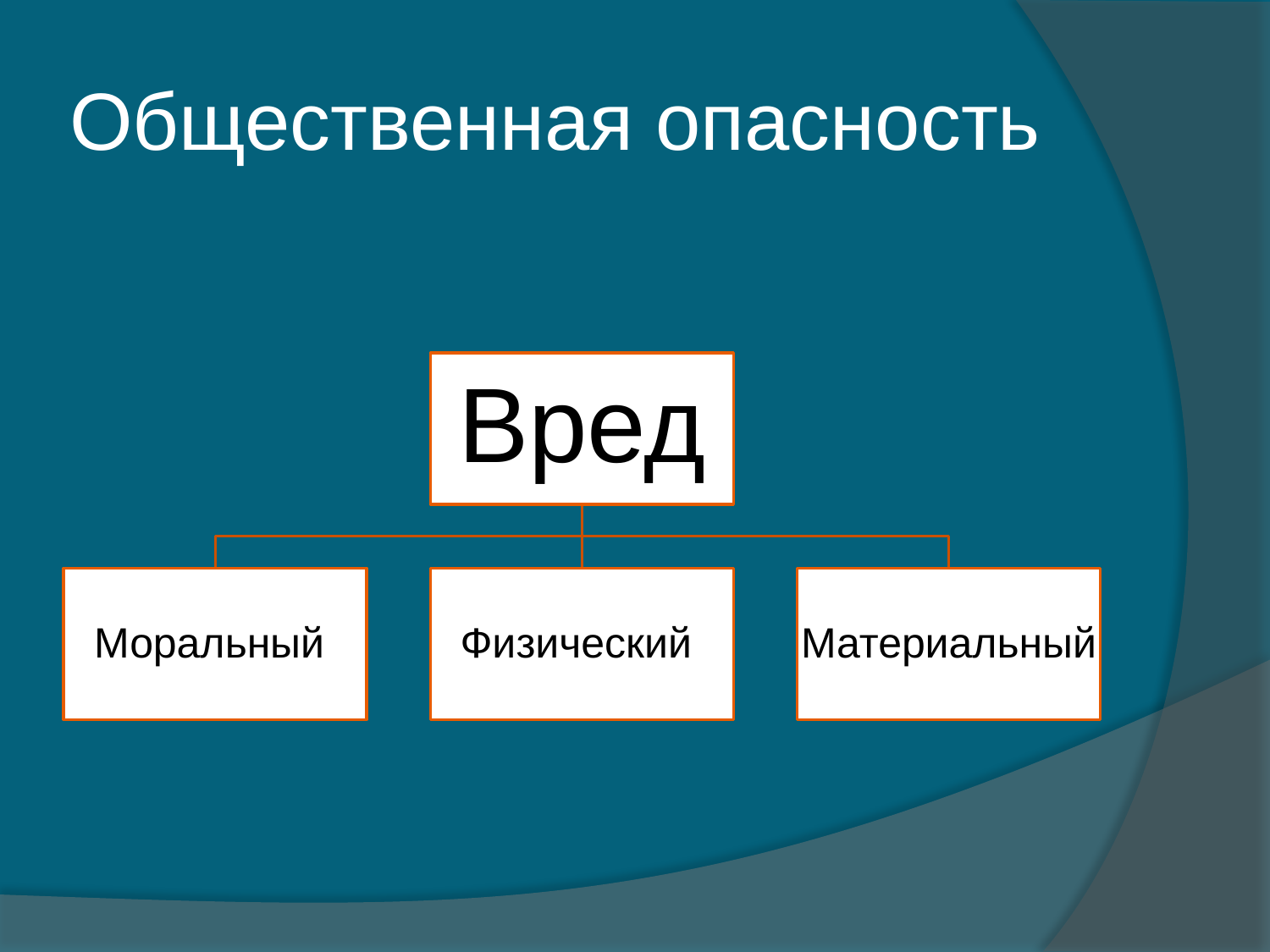

# Общественная опасность
Вред
Моральный
Физический
Материальный